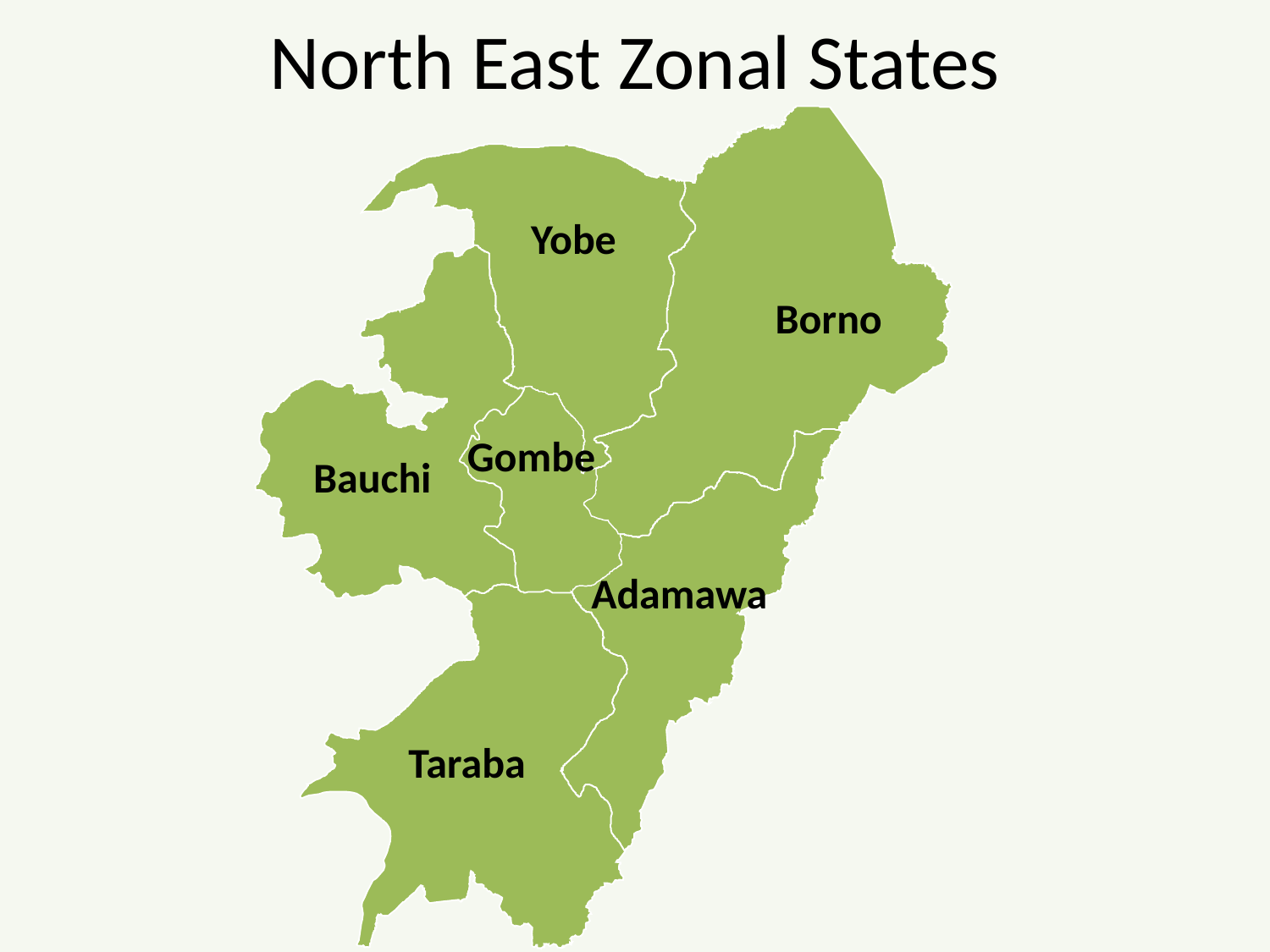

# North East Zonal States

Yobe
Borno
Gombe
Bauchi
Adamawa
Taraba